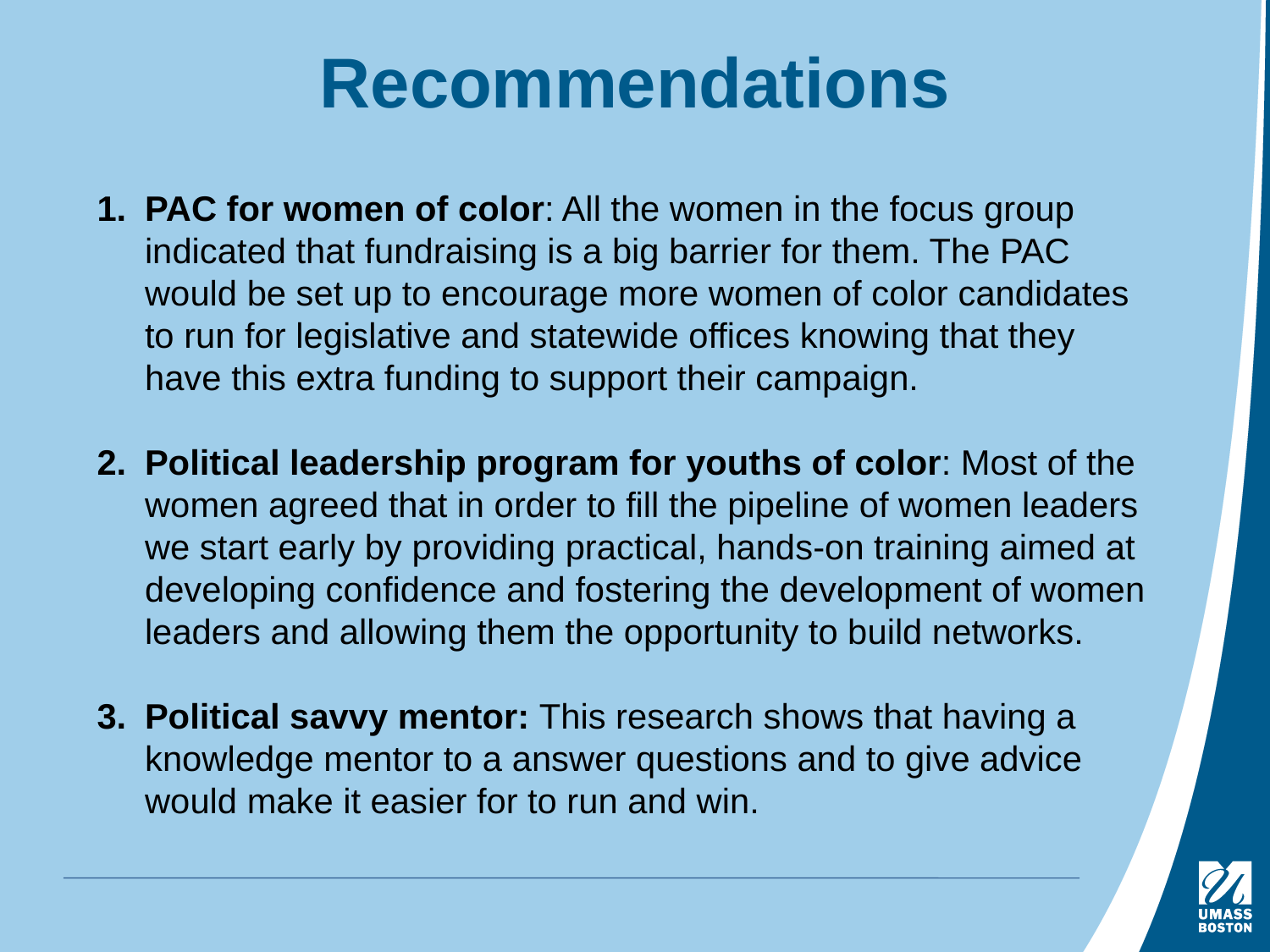

# Recommendations
PAC for women of color: All the women in the focus group indicated that fundraising is a big barrier for them. The PAC would be set up to encourage more women of color candidates to run for legislative and statewide offices knowing that they have this extra funding to support their campaign.

Political leadership program for youths of color: Most of the women agreed that in order to fill the pipeline of women leaders we start early by providing practical, hands-on training aimed at developing confidence and fostering the development of women leaders and allowing them the opportunity to build networks.

Political savvy mentor: This research shows that having a knowledge mentor to a answer questions and to give advice would make it easier for to run and win.